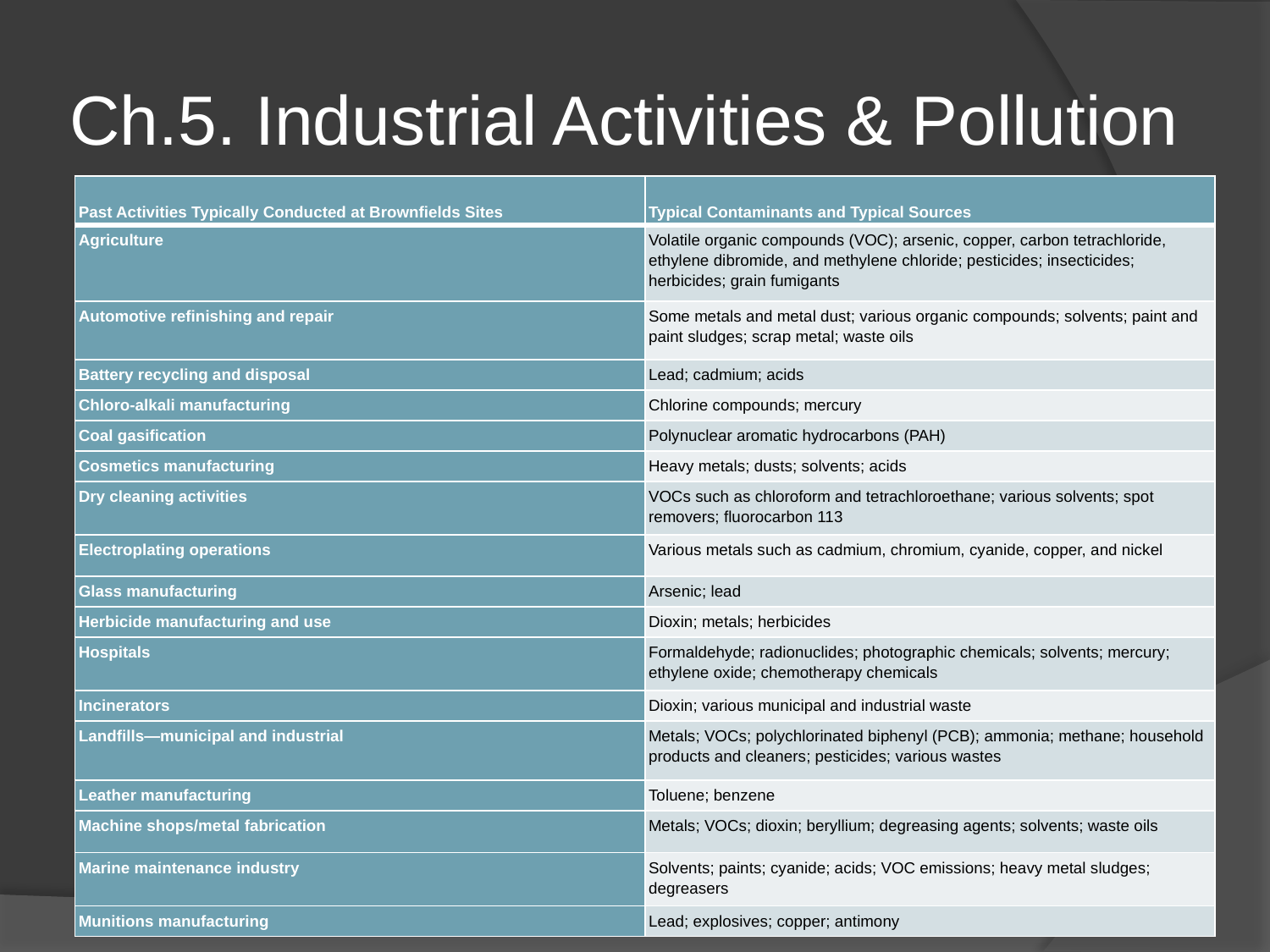

# Ch.5. Industrial Activities & Pollution
| Past Activities Typically Conducted at Brownfields Sites | Typical Contaminants and Typical Sources |
| --- | --- |
| Agriculture | Volatile organic compounds (VOC); arsenic, copper, carbon tetrachloride, ethylene dibromide, and methylene chloride; pesticides; insecticides; herbicides; grain fumigants |
| Automotive refinishing and repair | Some metals and metal dust; various organic compounds; solvents; paint and paint sludges; scrap metal; waste oils |
| Battery recycling and disposal | Lead; cadmium; acids |
| Chloro-alkali manufacturing | Chlorine compounds; mercury |
| Coal gasification | Polynuclear aromatic hydrocarbons (PAH) |
| Cosmetics manufacturing | Heavy metals; dusts; solvents; acids |
| Dry cleaning activities | VOCs such as chloroform and tetrachloroethane; various solvents; spot removers; fluorocarbon 113 |
| Electroplating operations | Various metals such as cadmium, chromium, cyanide, copper, and nickel |
| Glass manufacturing | Arsenic; lead |
| Herbicide manufacturing and use | Dioxin; metals; herbicides |
| Hospitals | Formaldehyde; radionuclides; photographic chemicals; solvents; mercury; ethylene oxide; chemotherapy chemicals |
| Incinerators | Dioxin; various municipal and industrial waste |
| Landfills—municipal and industrial | Metals; VOCs; polychlorinated biphenyl (PCB); ammonia; methane; household products and cleaners; pesticides; various wastes |
| Leather manufacturing | Toluene; benzene |
| Machine shops/metal fabrication | Metals; VOCs; dioxin; beryllium; degreasing agents; solvents; waste oils |
| Marine maintenance industry | Solvents; paints; cyanide; acids; VOC emissions; heavy metal sludges; degreasers |
| Munitions manufacturing | Lead; explosives; copper; antimony |